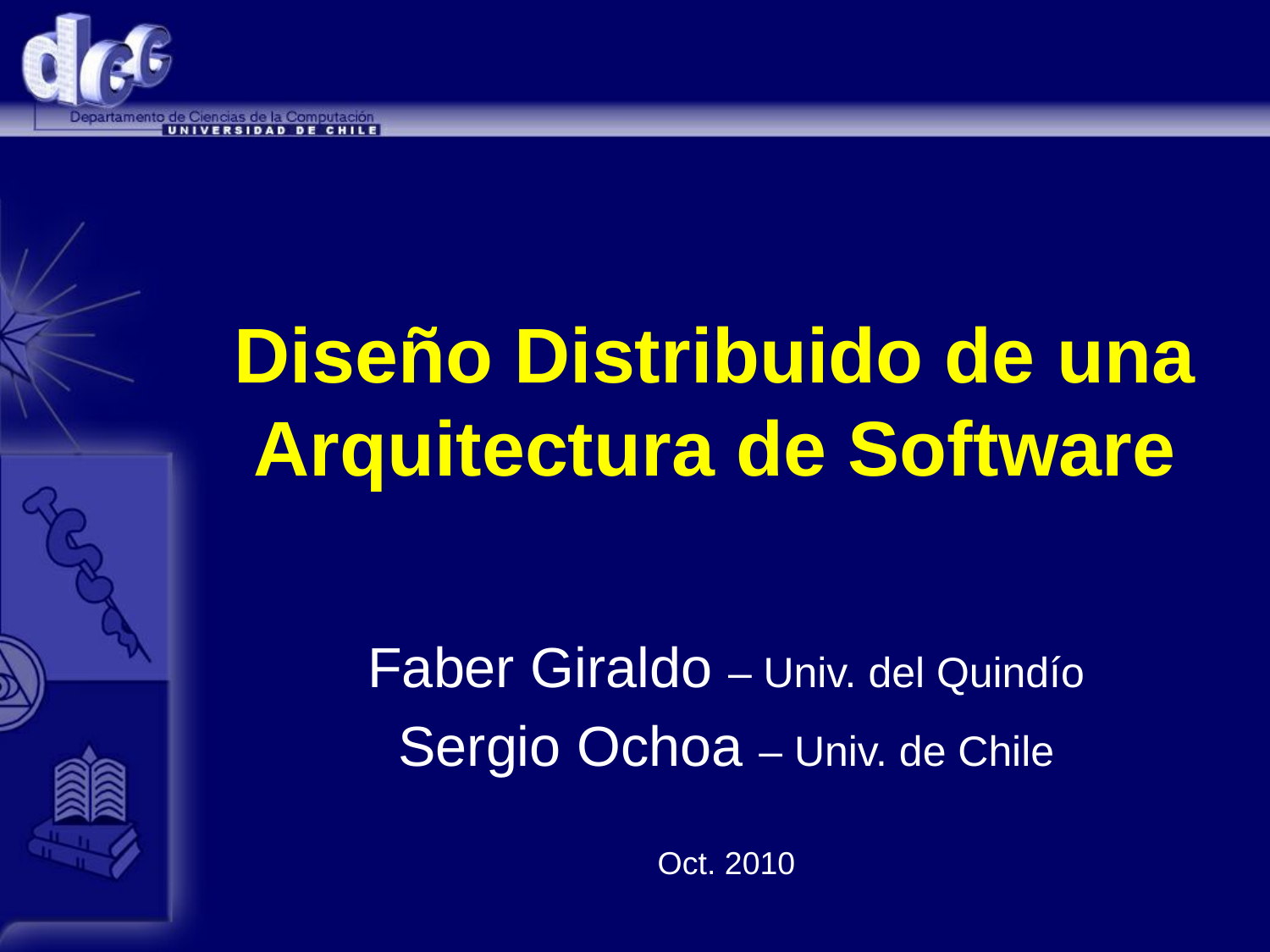

# Diseño Distribuido de una Arquitectura de Software
Faber Giraldo – Univ. del Quindío
Sergio Ochoa – Univ. de Chile

Oct. 2010